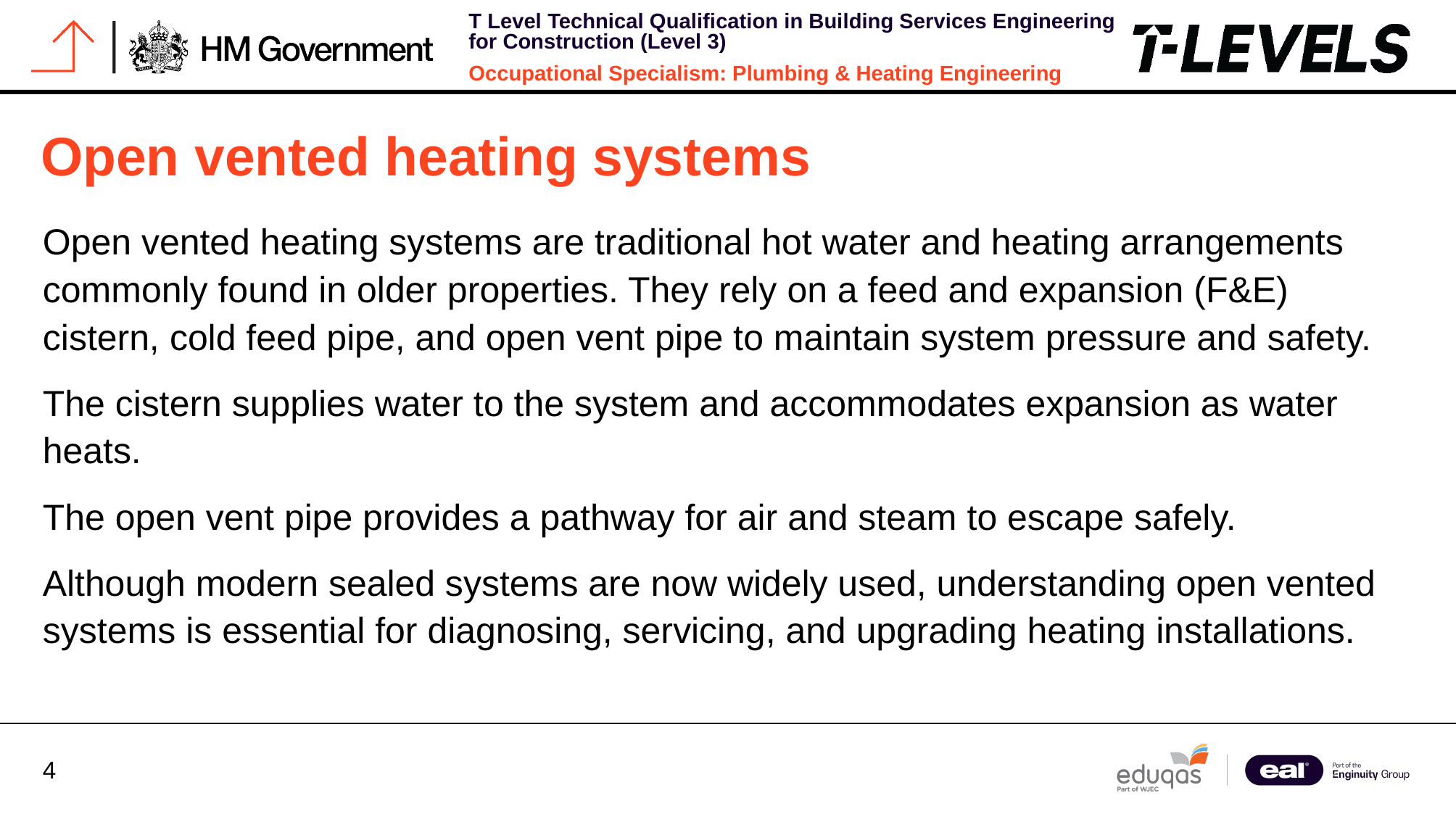

# Open vented heating systems
Open vented heating systems are traditional hot water and heating arrangements commonly found in older properties. They rely on a feed and expansion (F&E) cistern, cold feed pipe, and open vent pipe to maintain system pressure and safety.
The cistern supplies water to the system and accommodates expansion as water heats.
The open vent pipe provides a pathway for air and steam to escape safely.
Although modern sealed systems are now widely used, understanding open vented systems is essential for diagnosing, servicing, and upgrading heating installations.